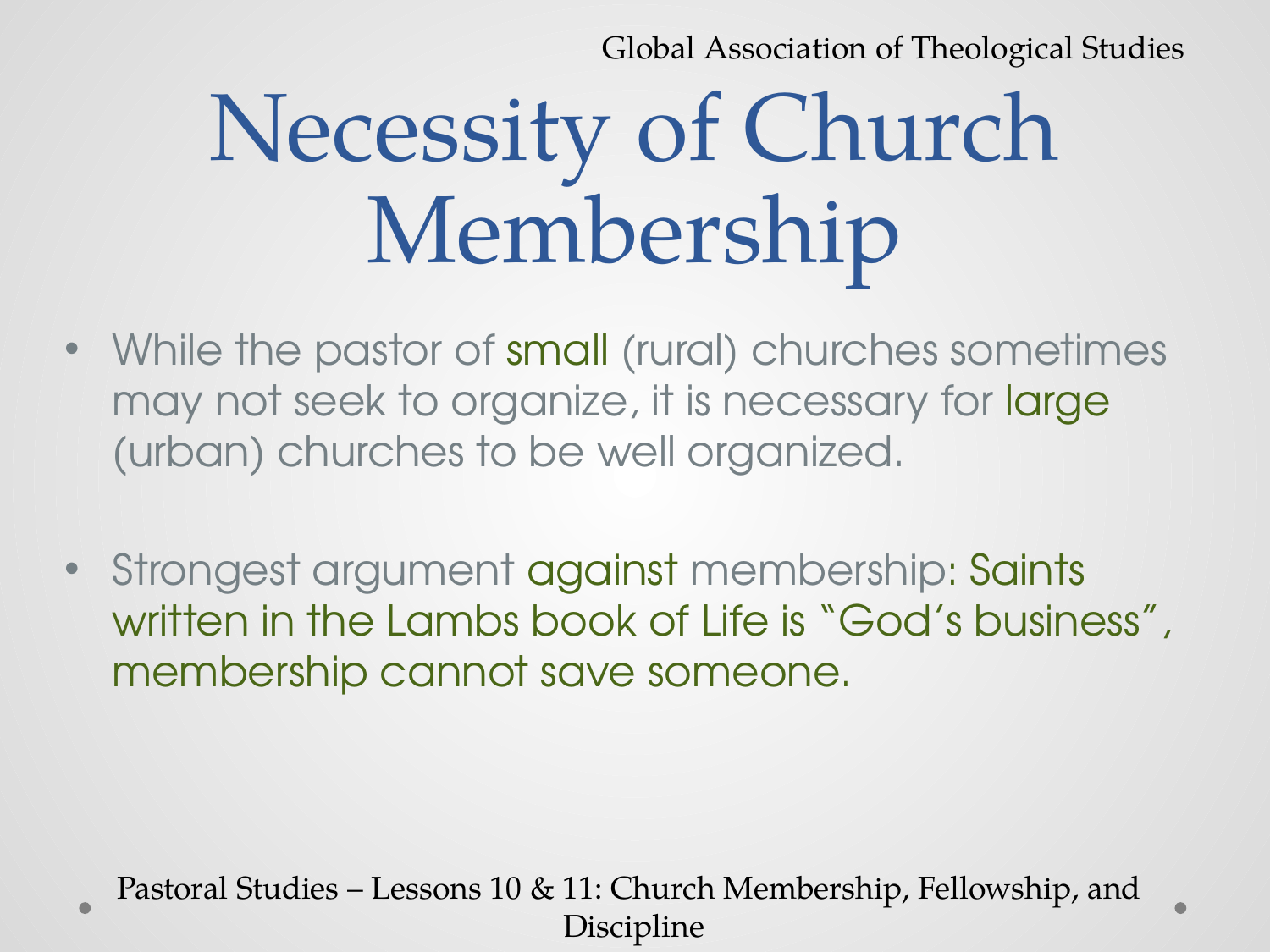

Global Association of Theological Studies
# Necessity of Church Membership
While the pastor of small (rural) churches sometimes may not seek to organize, it is necessary for large (urban) churches to be well organized.

Strongest argument against membership: Saints written in the Lambs book of Life is “God’s business”, membership cannot save someone.

Pastoral Studies – Lessons 10 & 11: Church Membership, Fellowship, and  Discipline